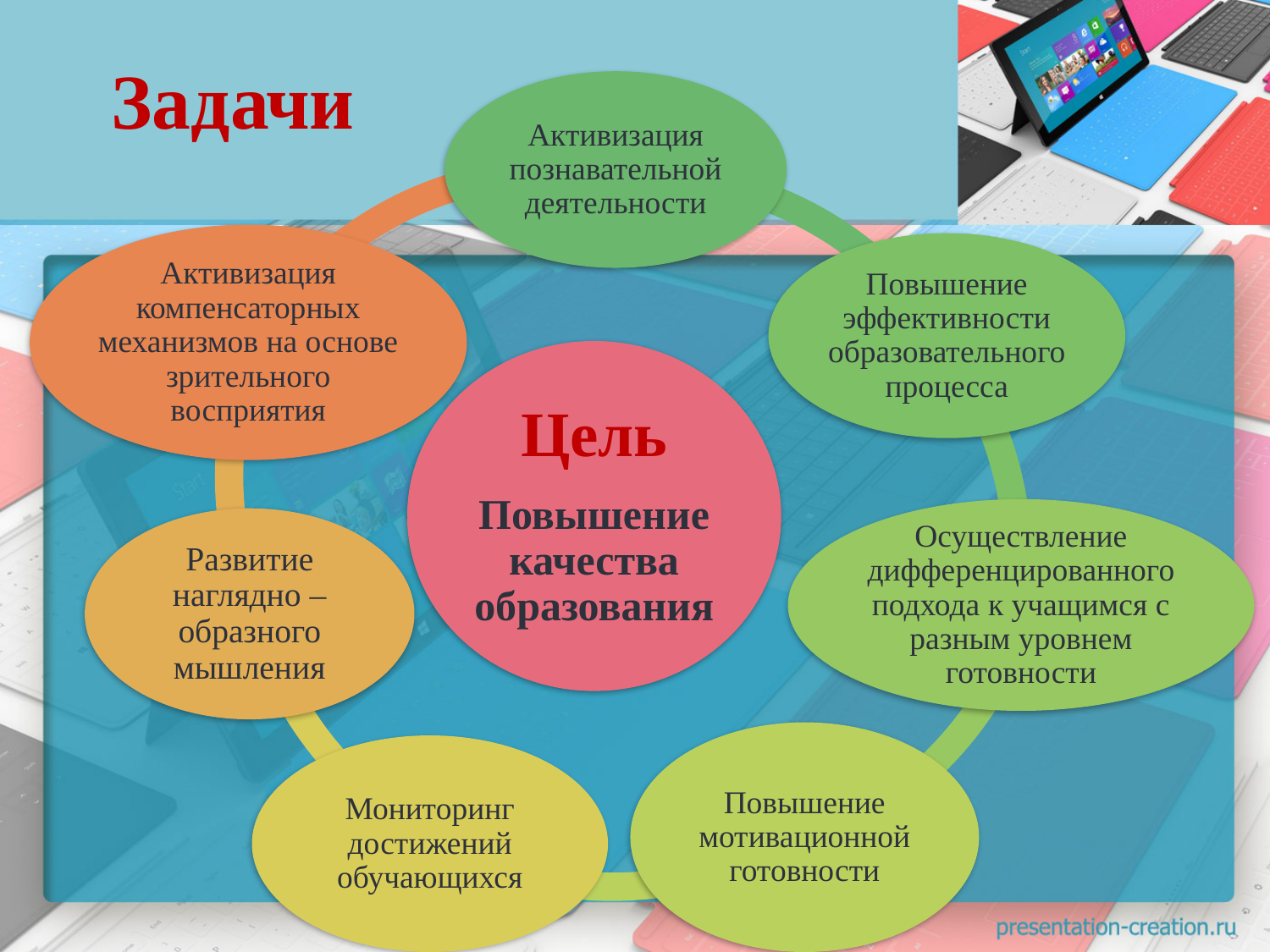

# Задачи
Цель
Повышение качества образования
Активизация познавательной деятельности
Повышение эффективности образовательного процесса
Осуществление дифференцированного подхода к учащимся с разным уровнем готовности
Повышение мотивационной готовности
Мониторинг достижений обучающихся
Развитие наглядно – образного мышления
Активизация компенсаторных механизмов на основе зрительного восприятия